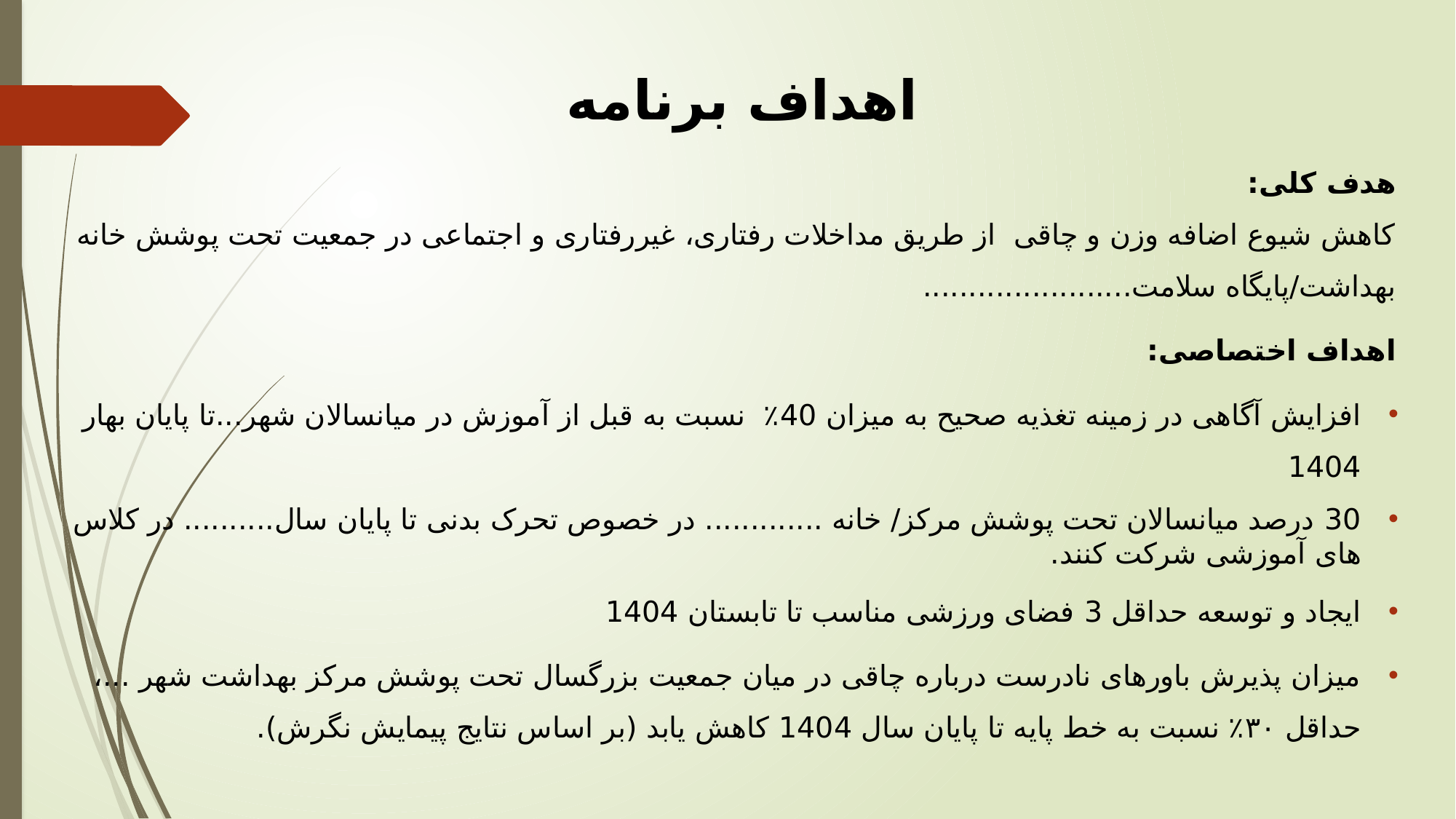

# اهداف برنامه
هدف کلی:
کاهش شیوع اضافه وزن و چاقی  از طریق مداخلات رفتاری، غیررفتاری و اجتماعی در جمعیت تحت پوشش خانه بهداشت/پایگاه سلامت.......................
اهداف اختصاصی:
افزایش آگاهی در زمینه تغذیه صحیح به میزان 40٪  نسبت به قبل از آموزش در میانسالان شهر...تا پایان بهار 1404
30 درصد میانسالان تحت پوشش مرکز/ خانه ............. در خصوص تحرک بدنی تا پایان سال.......... در کلاس های آموزشی شرکت کنند.
ایجاد و توسعه حداقل 3 فضای ورزشی مناسب تا تابستان 1404
میزان پذیرش باورهای نادرست درباره چاقی در میان جمعیت بزرگسال تحت پوشش مرکز بهداشت شهر ...، حداقل ۳۰٪ نسبت به خط پایه تا پایان سال 1404 کاهش یابد (بر اساس نتایج پیمایش نگرش).